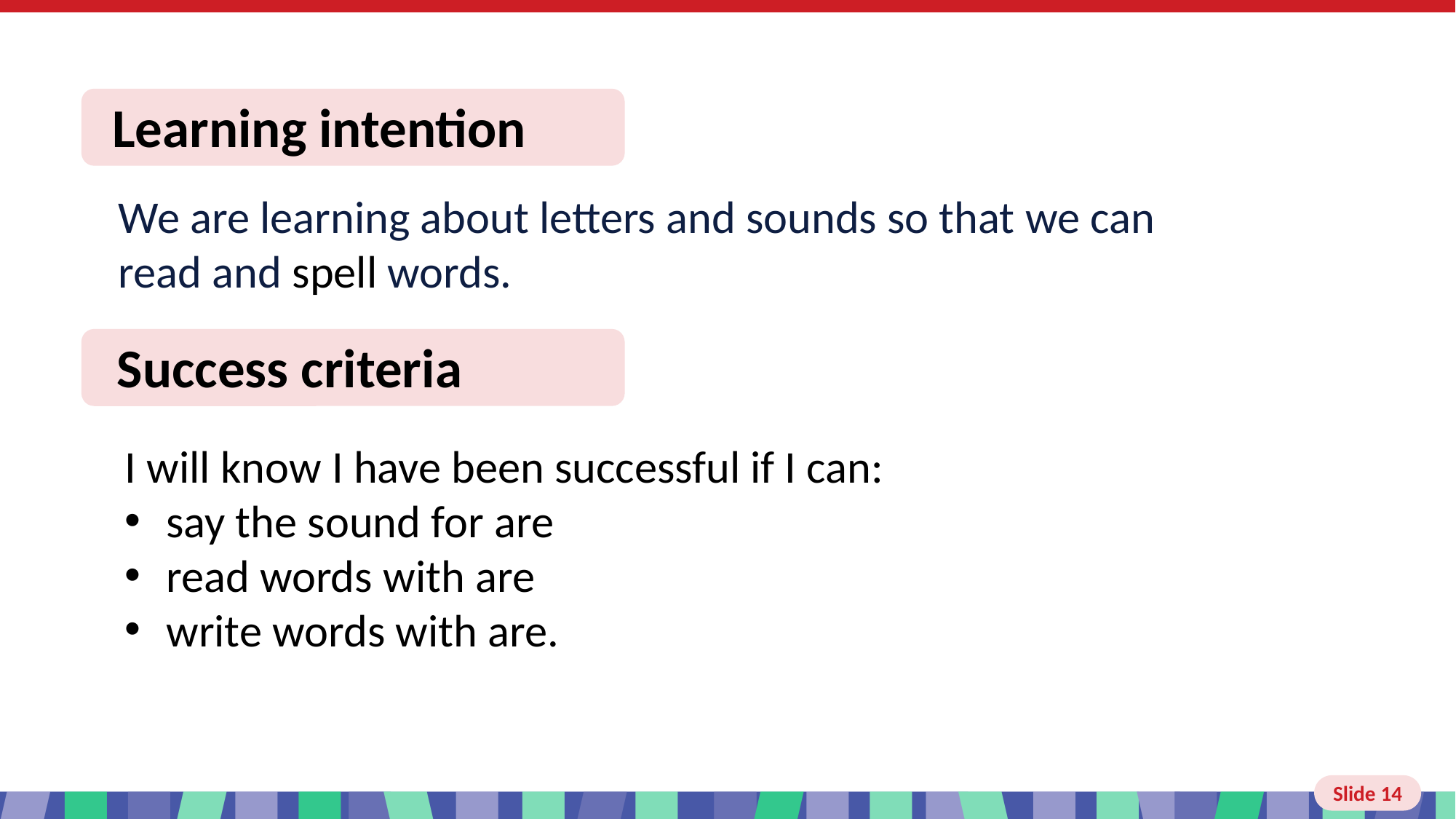

Slide 14 Learning intention and success criteria
I will know I have been successful if I can:
say the sound for are
read words with are
write words with are.